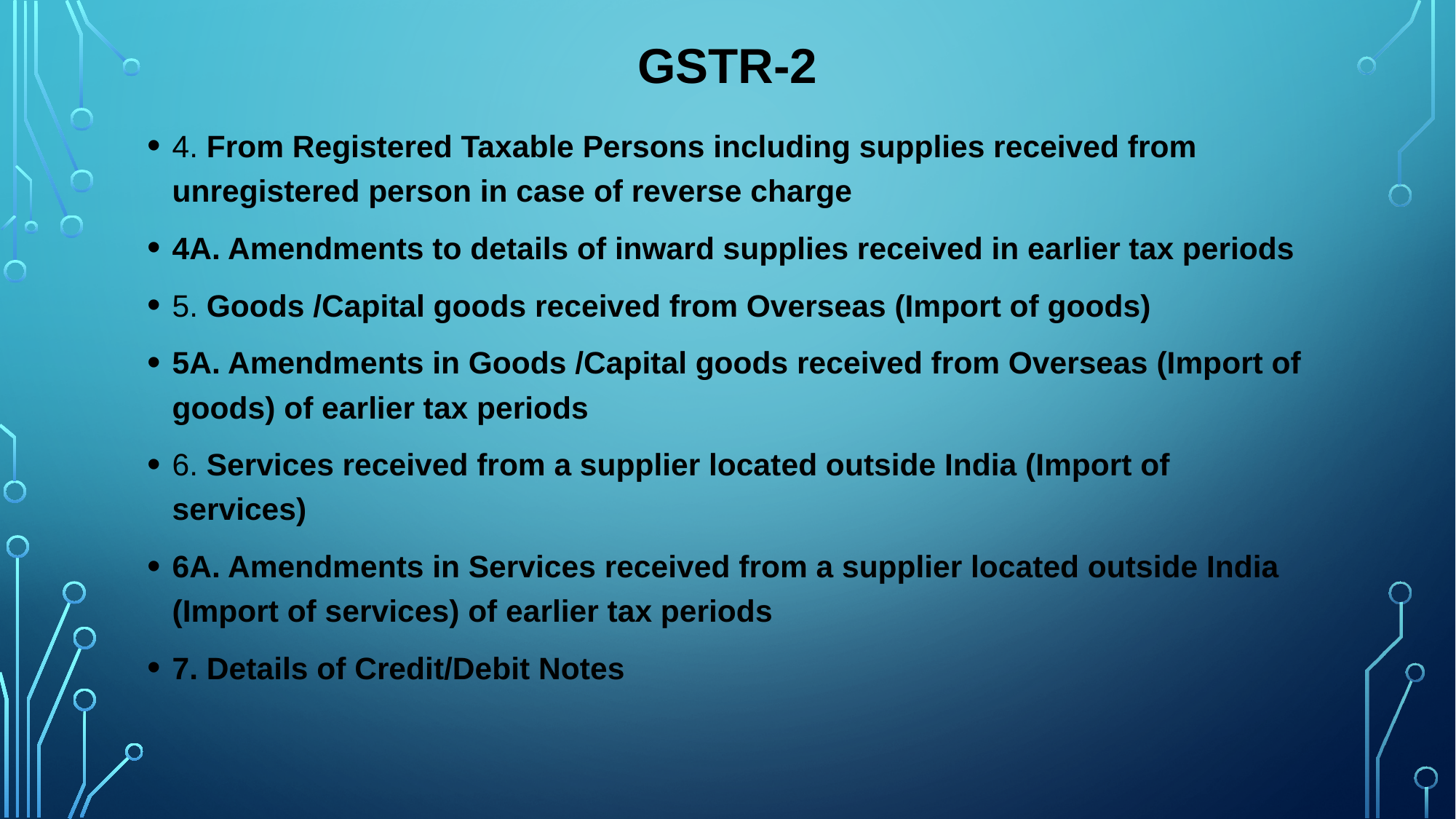

# GSTR-2
4. From Registered Taxable Persons including supplies received from unregistered person in case of reverse charge
4A. Amendments to details of inward supplies received in earlier tax periods
5. Goods /Capital goods received from Overseas (Import of goods)
5A. Amendments in Goods /Capital goods received from Overseas (Import of goods) of earlier tax periods
6. Services received from a supplier located outside India (Import of services)
6A. Amendments in Services received from a supplier located outside India (Import of services) of earlier tax periods
7. Details of Credit/Debit Notes